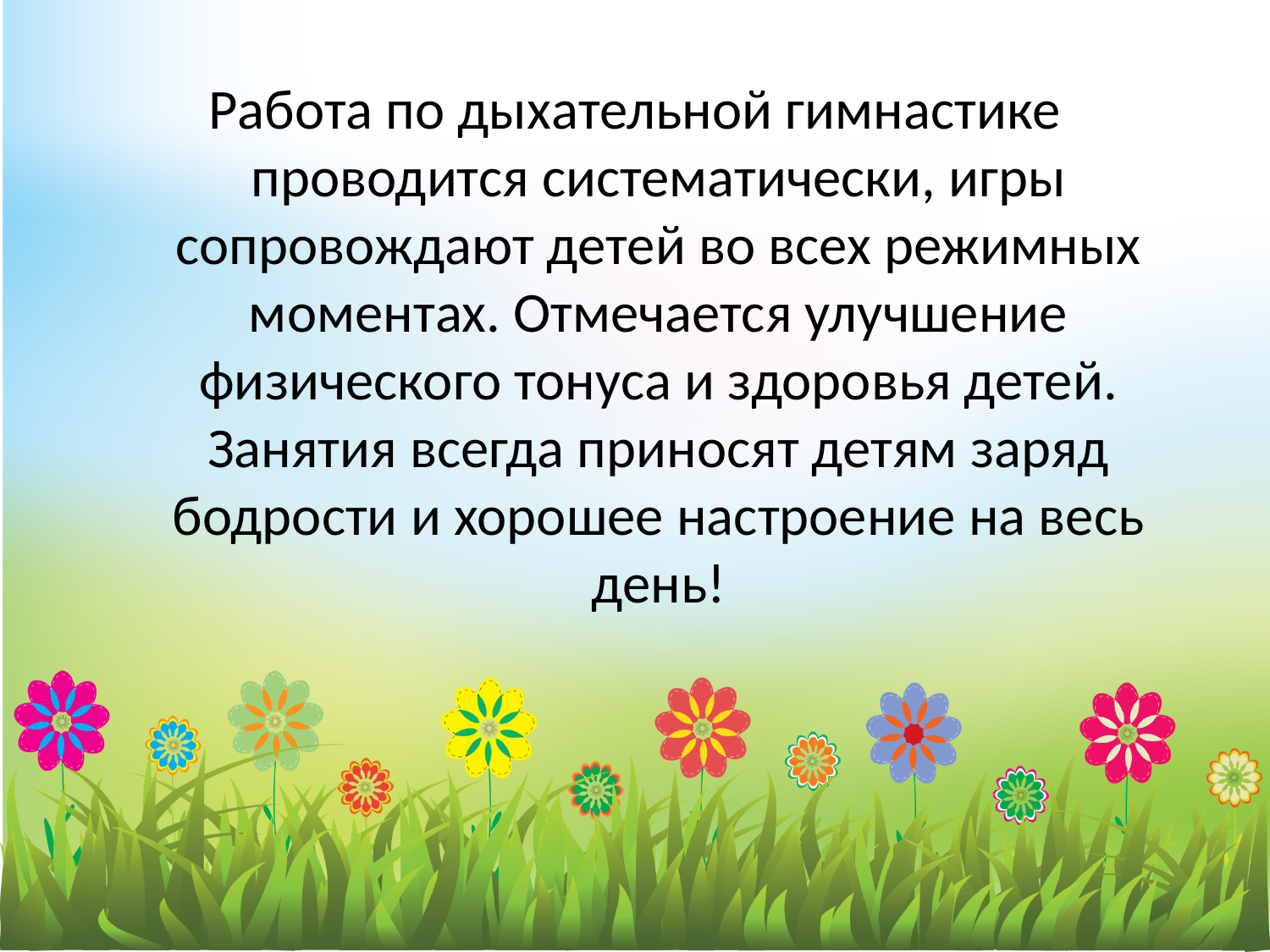

Работа по дыхательной гимнастике проводится систематически, игры сопровождают детей во всех режимных моментах. Отмечается улучшение физического тонуса и здоровья детей. Занятия всегда приносят детям заряд бодрости и хорошее настроение на весь день!